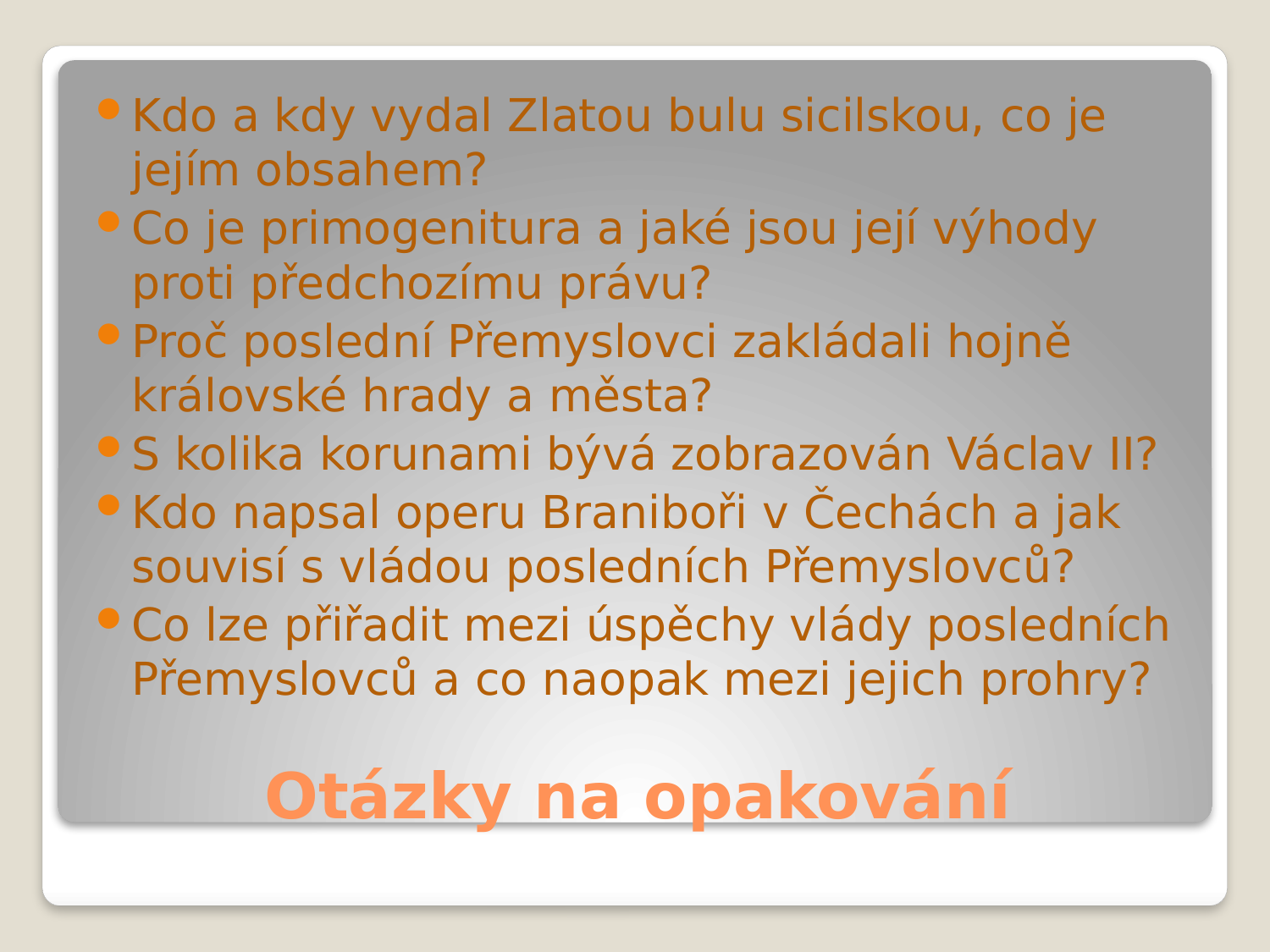

Kdo a kdy vydal Zlatou bulu sicilskou, co je jejím obsahem?
Co je primogenitura a jaké jsou její výhody proti předchozímu právu?
Proč poslední Přemyslovci zakládali hojně královské hrady a města?
S kolika korunami bývá zobrazován Václav II?
Kdo napsal operu Braniboři v Čechách a jak souvisí s vládou posledních Přemyslovců?
Co lze přiřadit mezi úspěchy vlády posledních Přemyslovců a co naopak mezi jejich prohry?
# Otázky na opakování